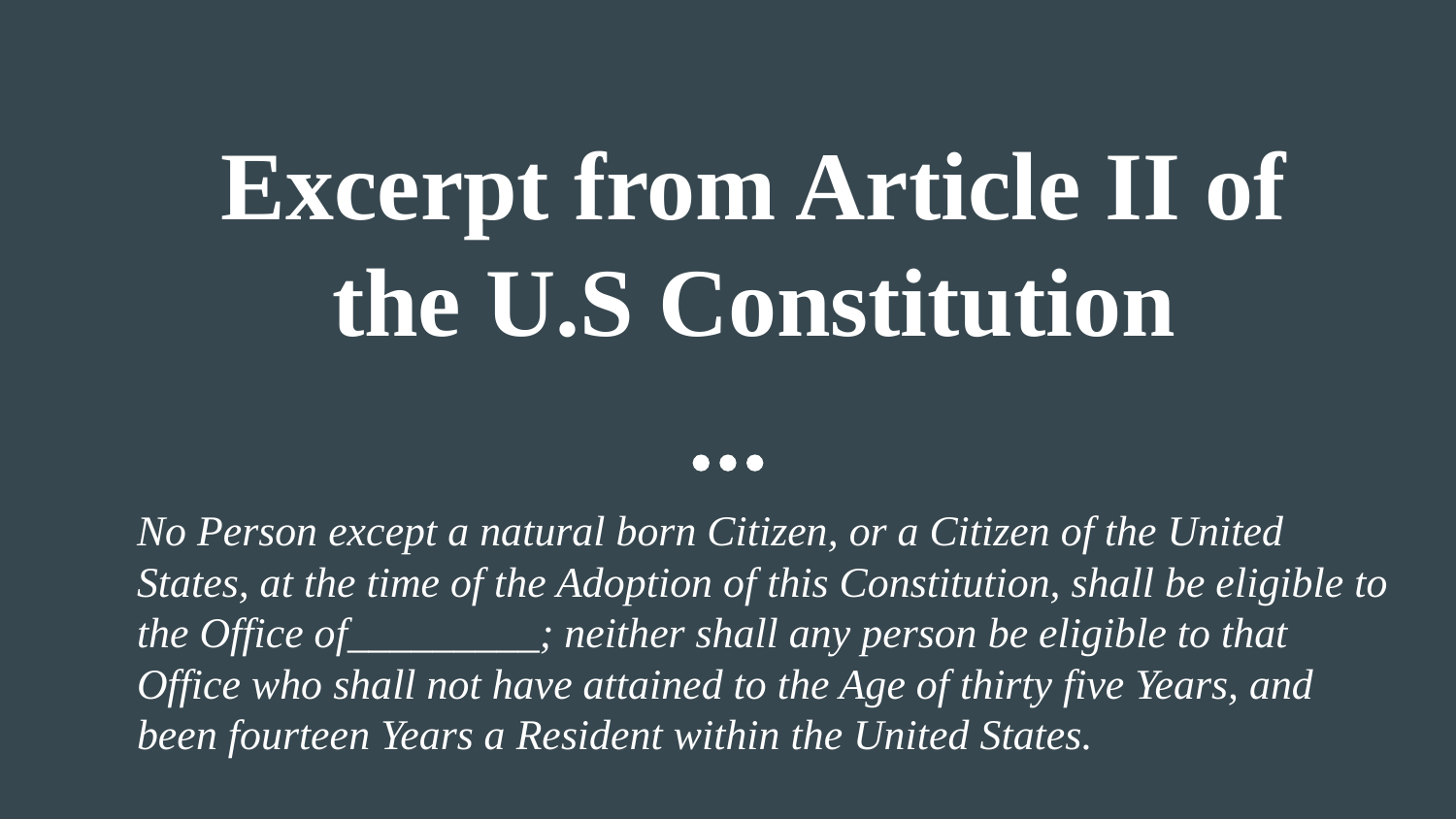

# Excerpt from Article II of the U.S Constitution
No Person except a natural born Citizen, or a Citizen of the United States, at the time of the Adoption of this Constitution, shall be eligible to the Office of_________; neither shall any person be eligible to that Office who shall not have attained to the Age of thirty five Years, and been fourteen Years a Resident within the United States.